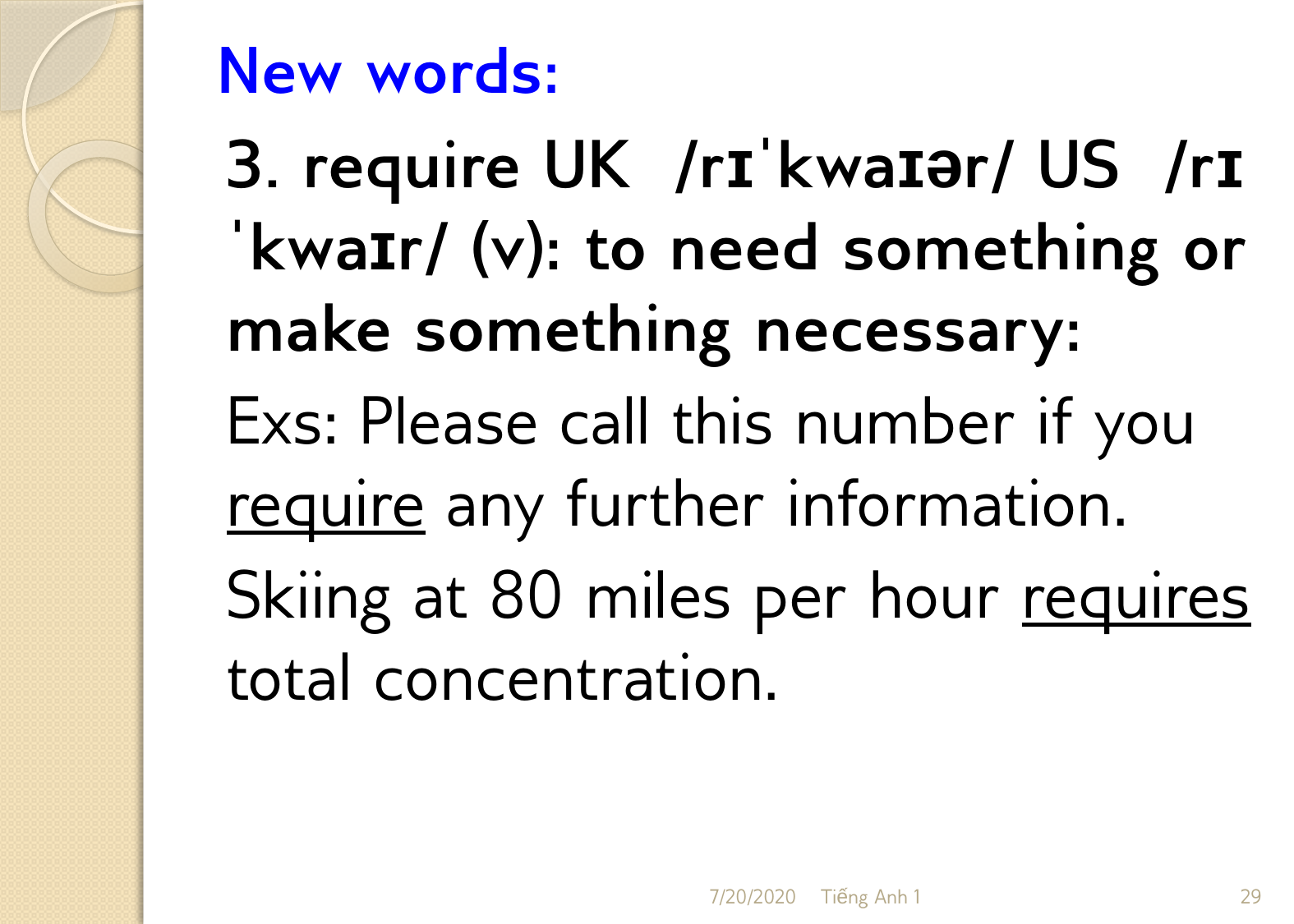

# New words:
3. require UK  /rɪˈkwaɪər/ US  /rɪˈkwaɪr/ (v): to need something or make something necessary:
Exs: Please call this number if you require any further information.
Skiing at 80 miles per hour requires total concentration.

7/20/2020
Tiếng Anh 1
29